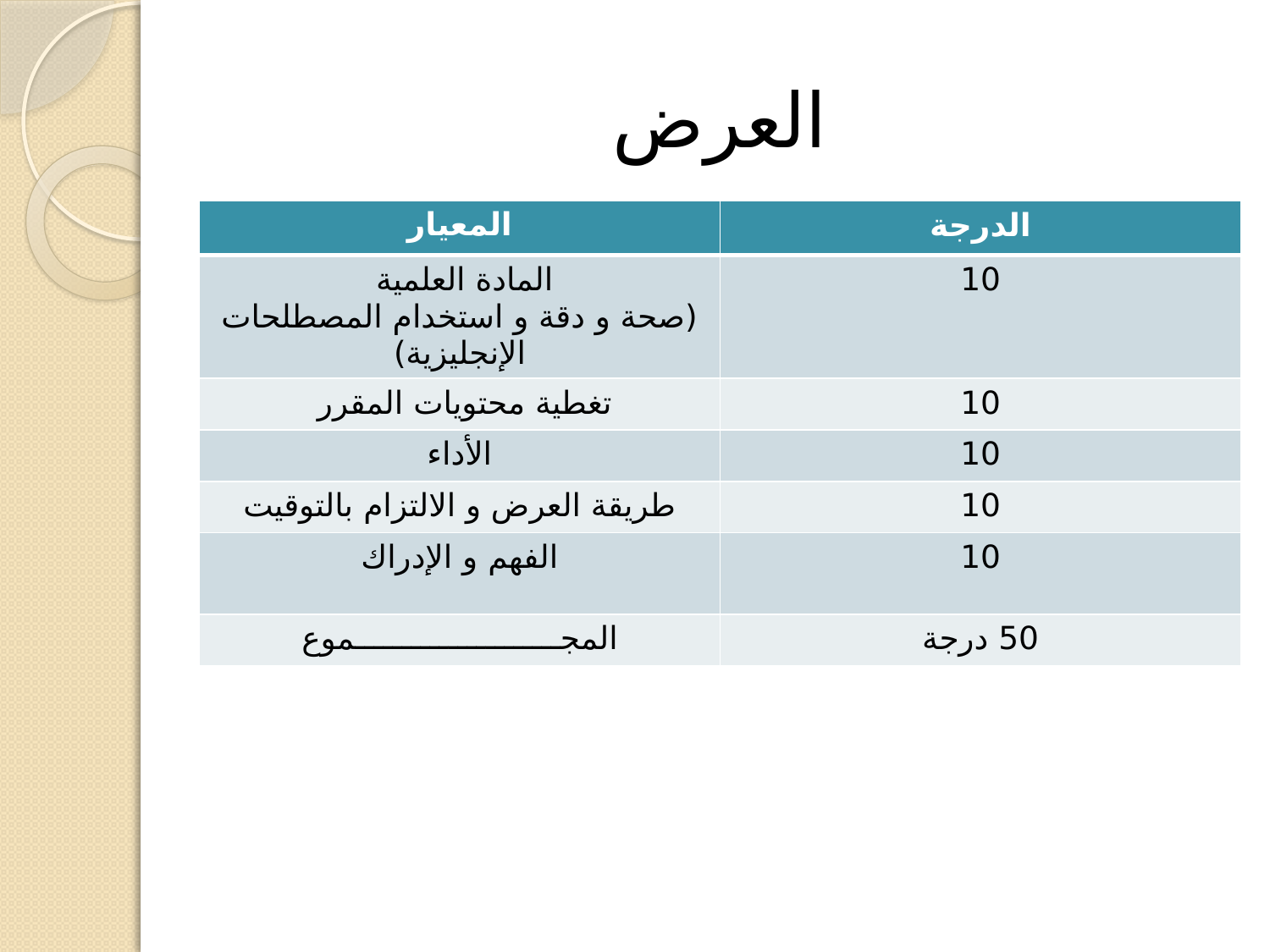

# العرض
| المعيار | الدرجة |
| --- | --- |
| المادة العلمية (صحة و دقة و استخدام المصطلحات الإنجليزية) | 10 |
| تغطية محتويات المقرر | 10 |
| الأداء | 10 |
| طريقة العرض و الالتزام بالتوقيت | 10 |
| الفهم و الإدراك | 10 |
| المجــــــــــــــــــــــموع | 50 درجة |